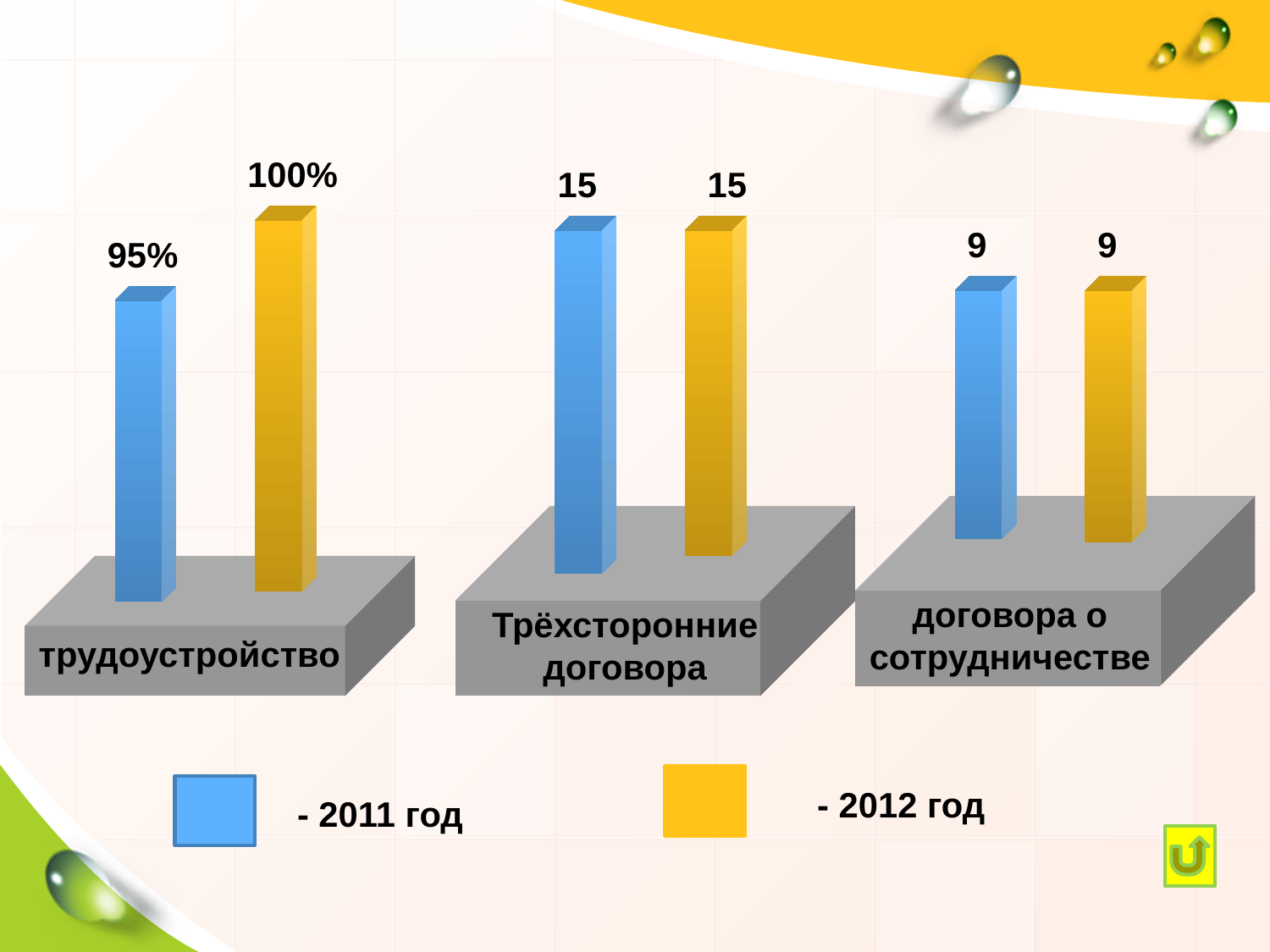

100%
15
15
9
9
95%

договора о сотрудничестве
Трёхсторонние договора
трудоустройство

 - 2012 год
 - 2011 год